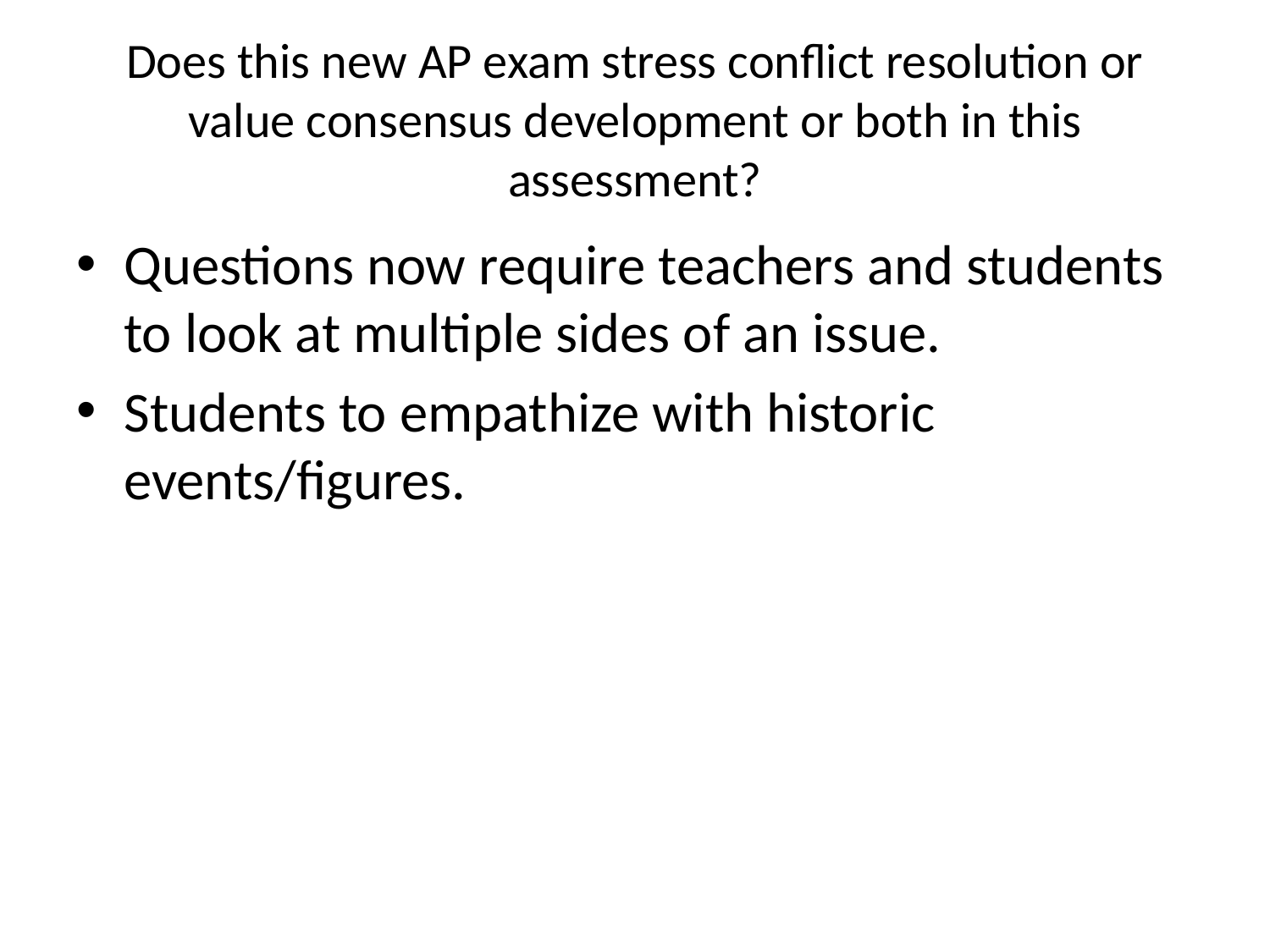

# Does this new AP exam stress conflict resolution or value consensus development or both in this assessment?
Questions now require teachers and students to look at multiple sides of an issue.
Students to empathize with historic events/figures.